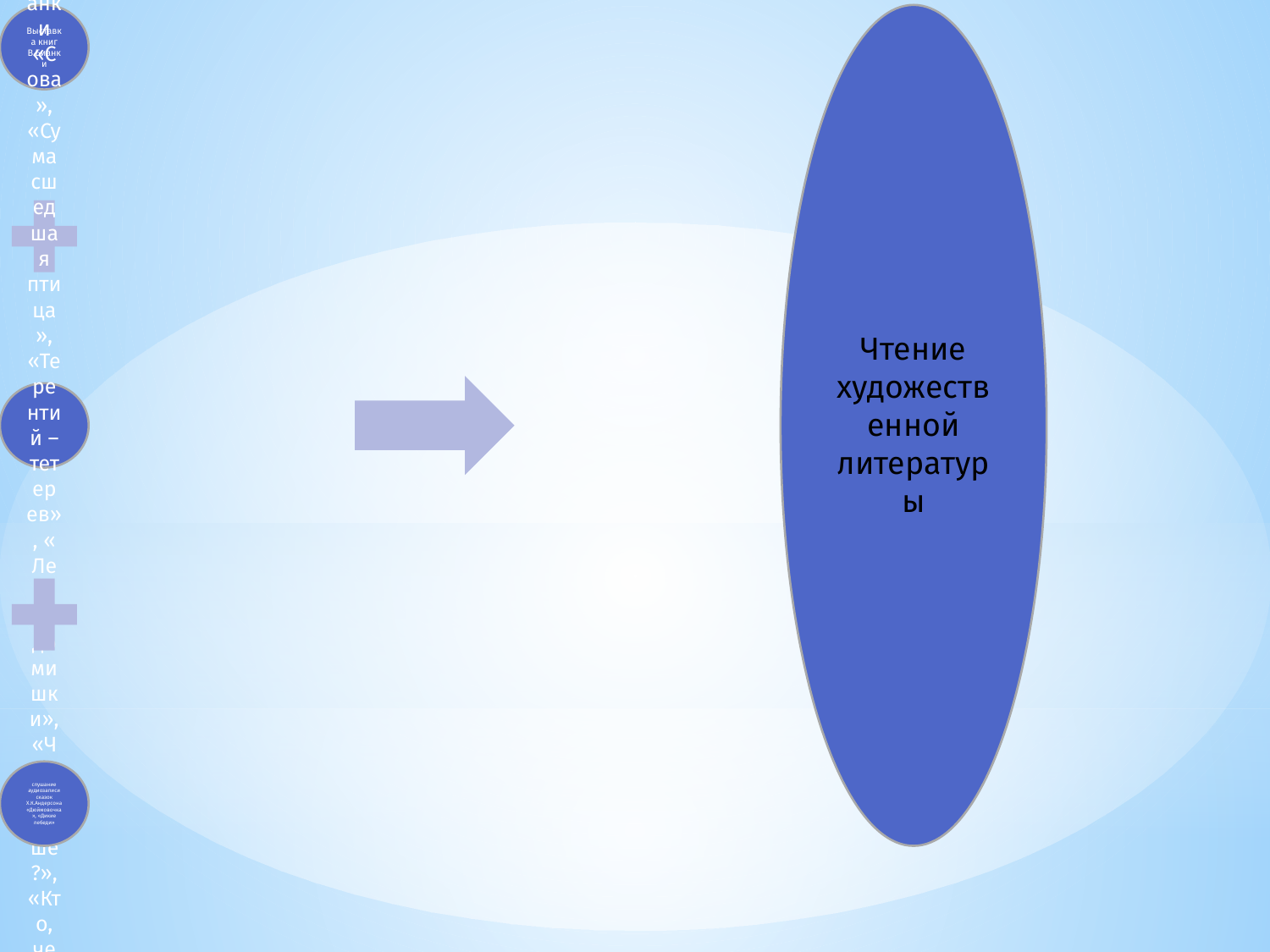

Чтение художественной литературы
Выставка книг В.Бианки
слушание аудиозаписи сказок Х.К.Андерсона «Дюймовочка», «Дикие лебеди»